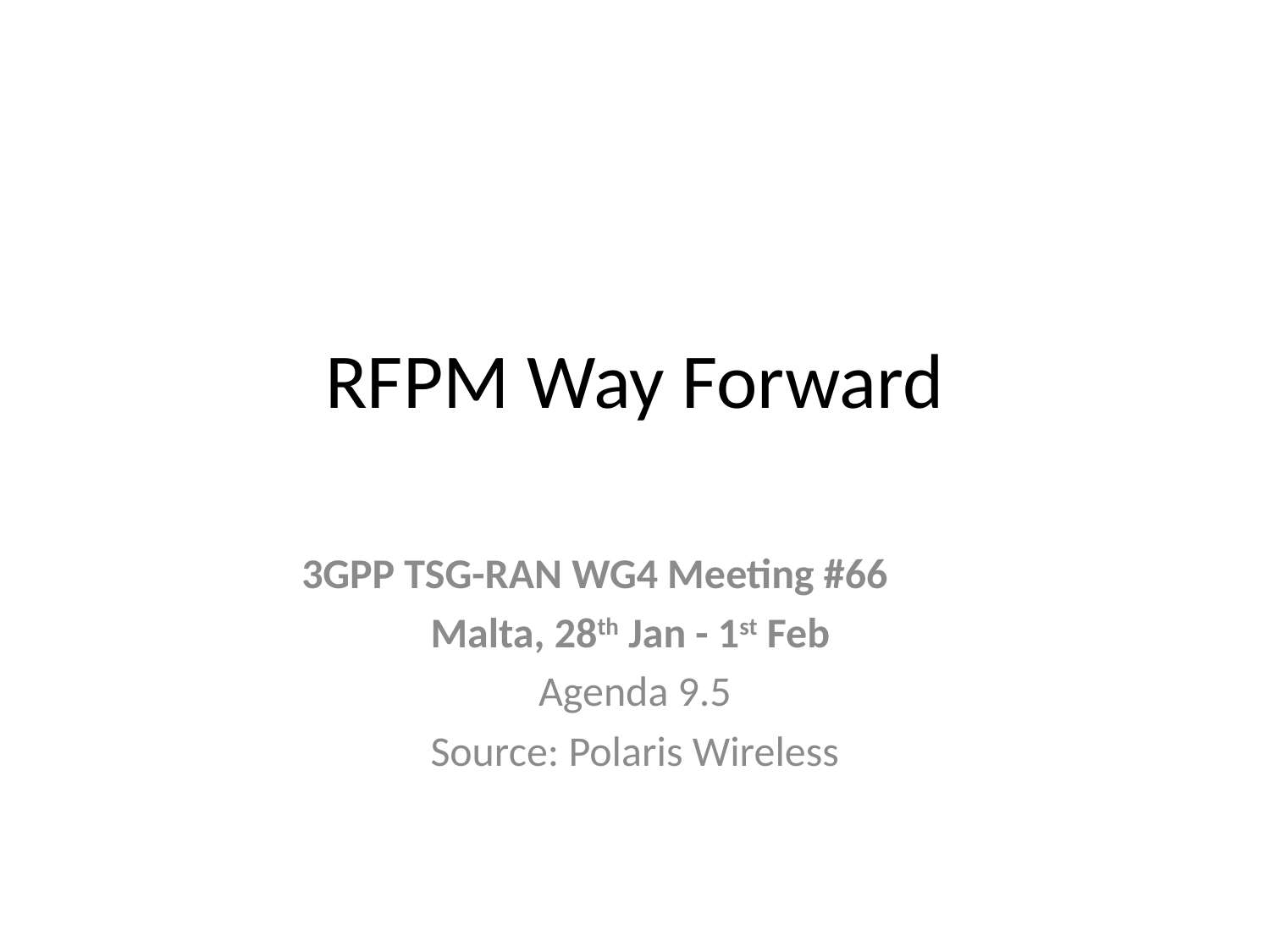

# RFPM Way Forward
3GPP TSG-RAN WG4 Meeting #66
Malta, 28th Jan - 1st Feb
Agenda 9.5
Source: Polaris Wireless